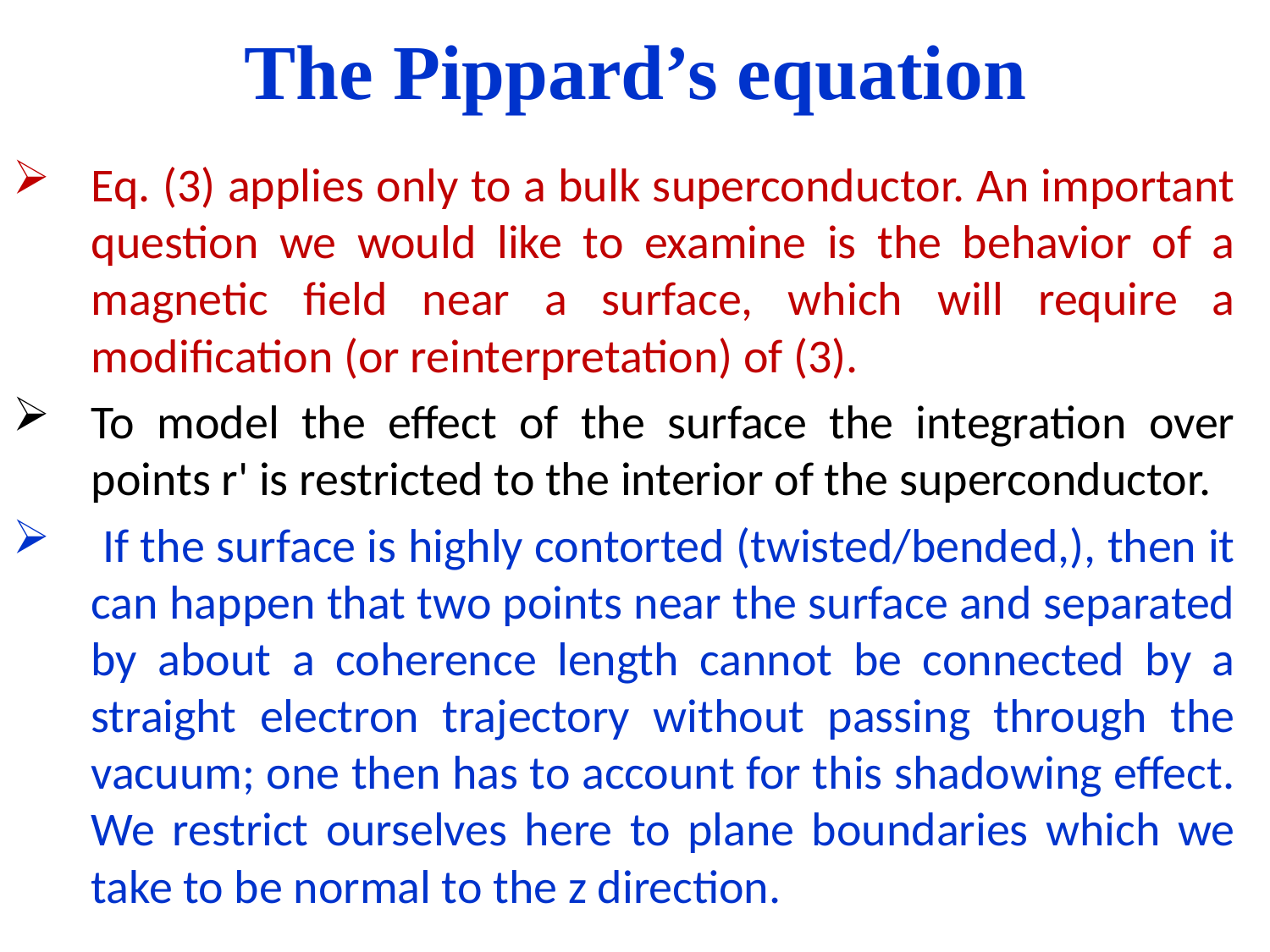

# The Pippard’s equation
Eq. (3) applies only to a bulk superconductor. An important question we would like to examine is the behavior of a magnetic field near a surface, which will require a modification (or reinterpretation) of (3).
To model the effect of the surface the integration over points r' is restricted to the interior of the superconductor.
 If the surface is highly contorted (twisted/bended,), then it can happen that two points near the surface and separated by about a coherence length cannot be connected by a straight electron trajectory without passing through the vacuum; one then has to account for this shadowing effect. We restrict ourselves here to plane boundaries which we take to be normal to the z direction.